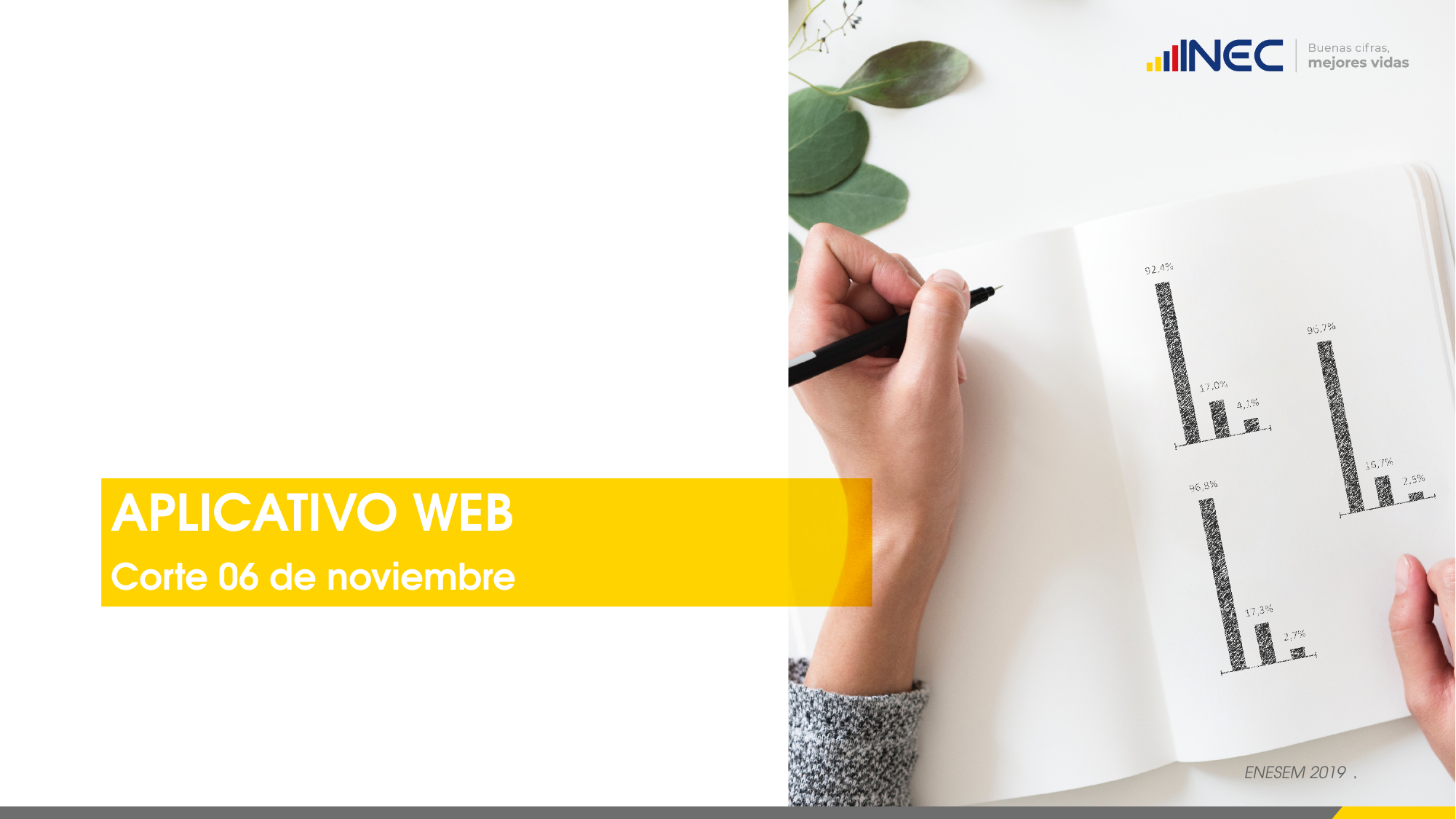

# APLICATIVO WEB Corte 06 de noviembre

ENESEM 2019